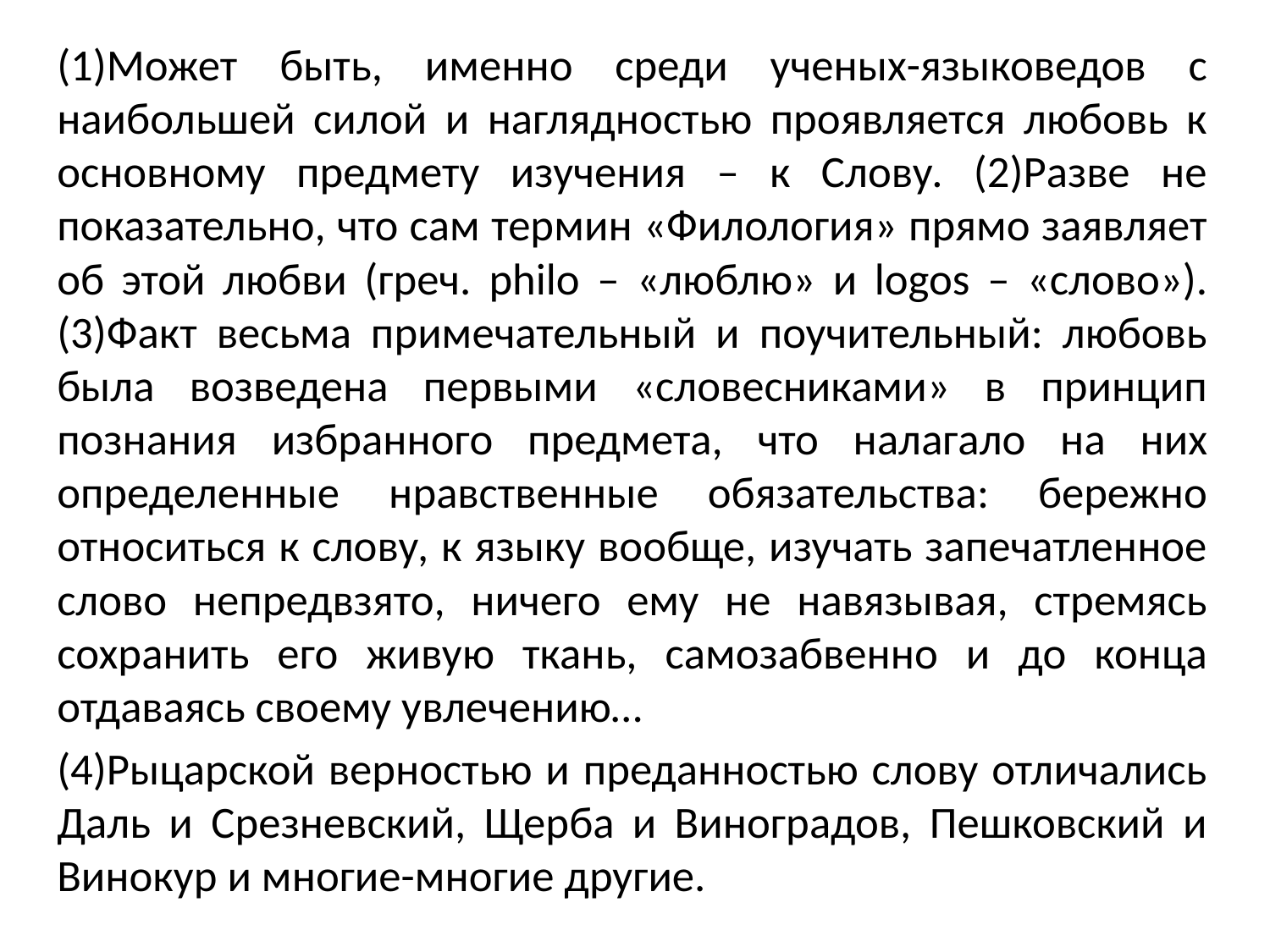

(1)Может быть, именно среди ученых-языковедов с наибольшей силой и наглядностью проявляется любовь к основному предмету изучения – к Слову. (2)Разве не показательно, что сам термин «Филология» прямо заявляет об этой любви (греч. philo – «люблю» и logos – «слово»). (3)Факт весьма примечательный и поучительный: любовь была возведена первыми «словесниками» в принцип познания избранного предмета, что налагало на них определенные нравственные обязательства: бережно относиться к слову, к языку вообще, изучать запечатленное слово непредвзято, ничего ему не навязывая, стремясь сохранить его живую ткань, самозабвенно и до конца отдаваясь своему увлечению…
		(4)Рыцарской верностью и преданностью слову отличались Даль и Срезневский, Щерба и Виноградов, Пешковский и Винокур и многие-многие другие.